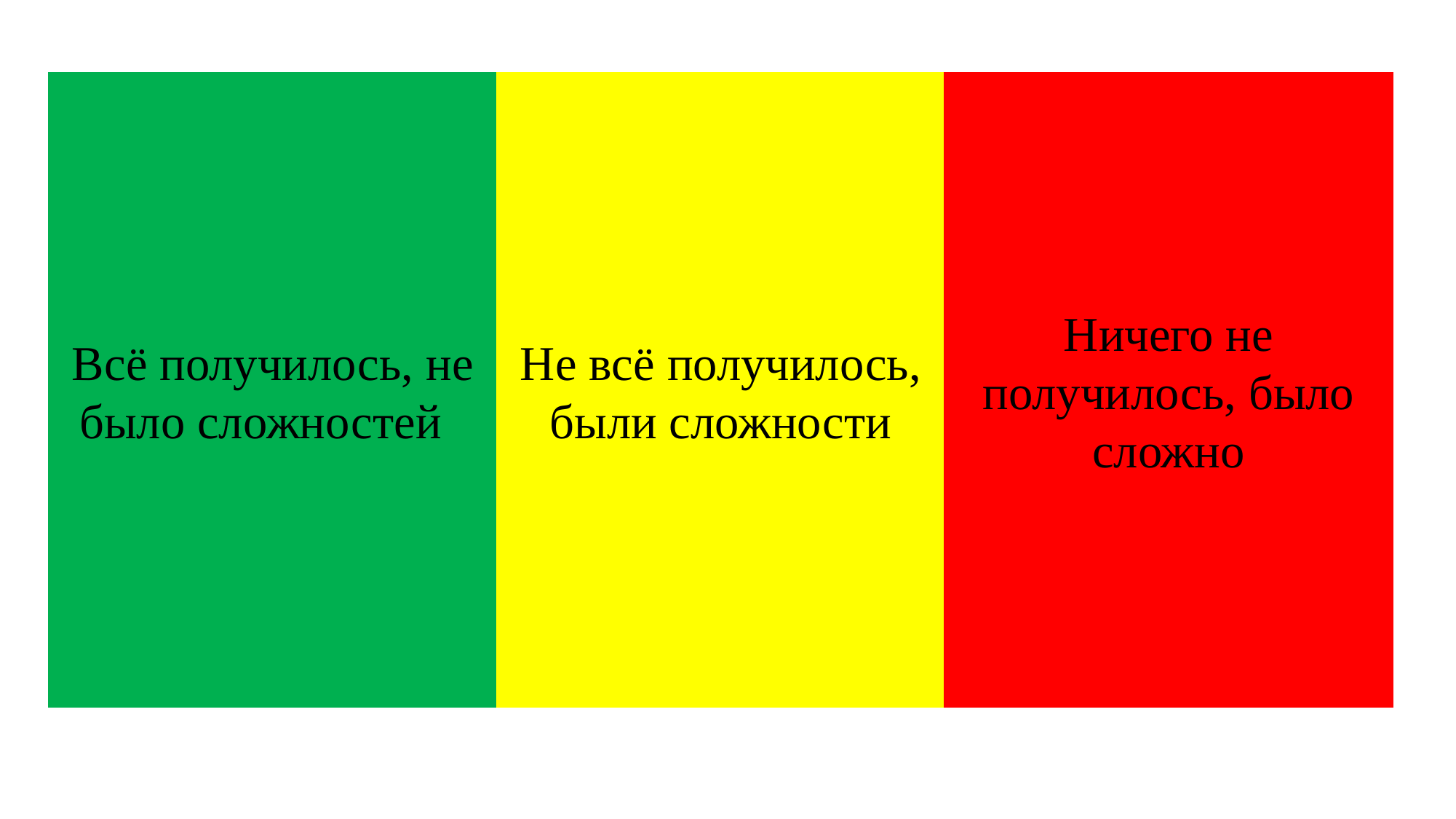

Всё получилось, не было сложностей
Не всё получилось, были сложности
Ничего не получилось, было сложно